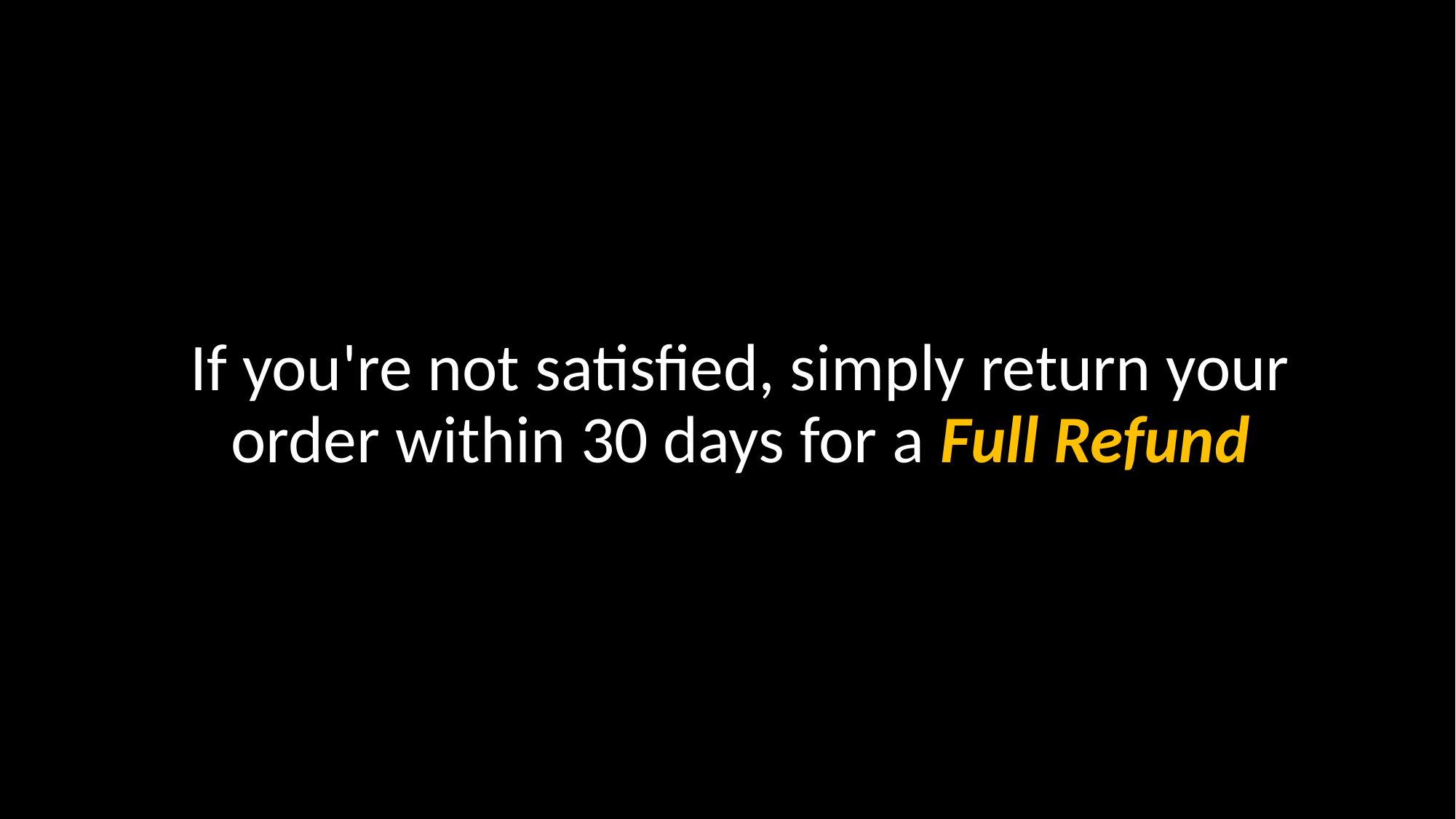

If you're not satisfied, simply return your order within 30 days for a Full Refund